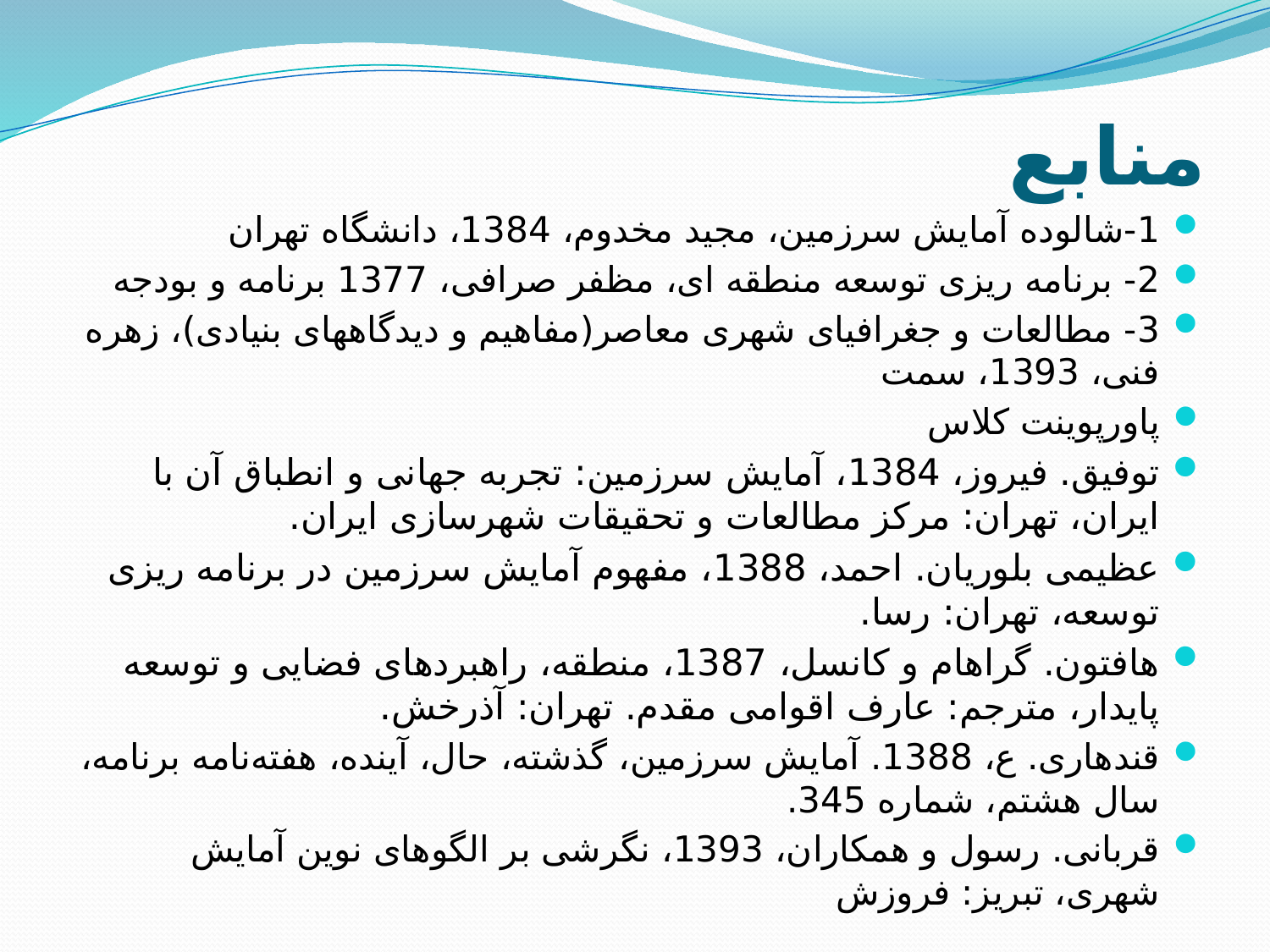

# منابع
1-شالوده آمایش سرزمین، مجید مخدوم، 1384، دانشگاه تهران
2- برنامه ریزی توسعه منطقه ای، مظفر صرافی، 1377 برنامه و بودجه
3- مطالعات و جغرافیای شهری معاصر(مفاهیم و دیدگاههای بنیادی)، زهره فنی، 1393، سمت
پاورپوینت کلاس
توفیق. فیروز، 1384، آمایش سرزمین: تجربه جهانی و انطباق آن با ایران، تهران: مرکز مطالعات و تحقیقات شهرسازی ایران.
عظیمی بلوریان. احمد، 1388، مفهوم آمایش سرزمین در برنامه ریزی توسعه، تهران: رسا.
هافتون. گراهام و کانسل، 1387، منطقه، راهبردهای فضایی و توسعه پایدار، مترجم: عارف اقوامی مقدم. تهران: آذرخش.
قندهاری. ع، 1388. آمایش سرزمین، گذشته، حال، آینده، هفته‌نامه برنامه، سال هشتم، شماره 345.
قربانی. رسول و همکاران، 1393، نگرشی بر الگوهای نوین آمایش شهری، تبریز: فروزش